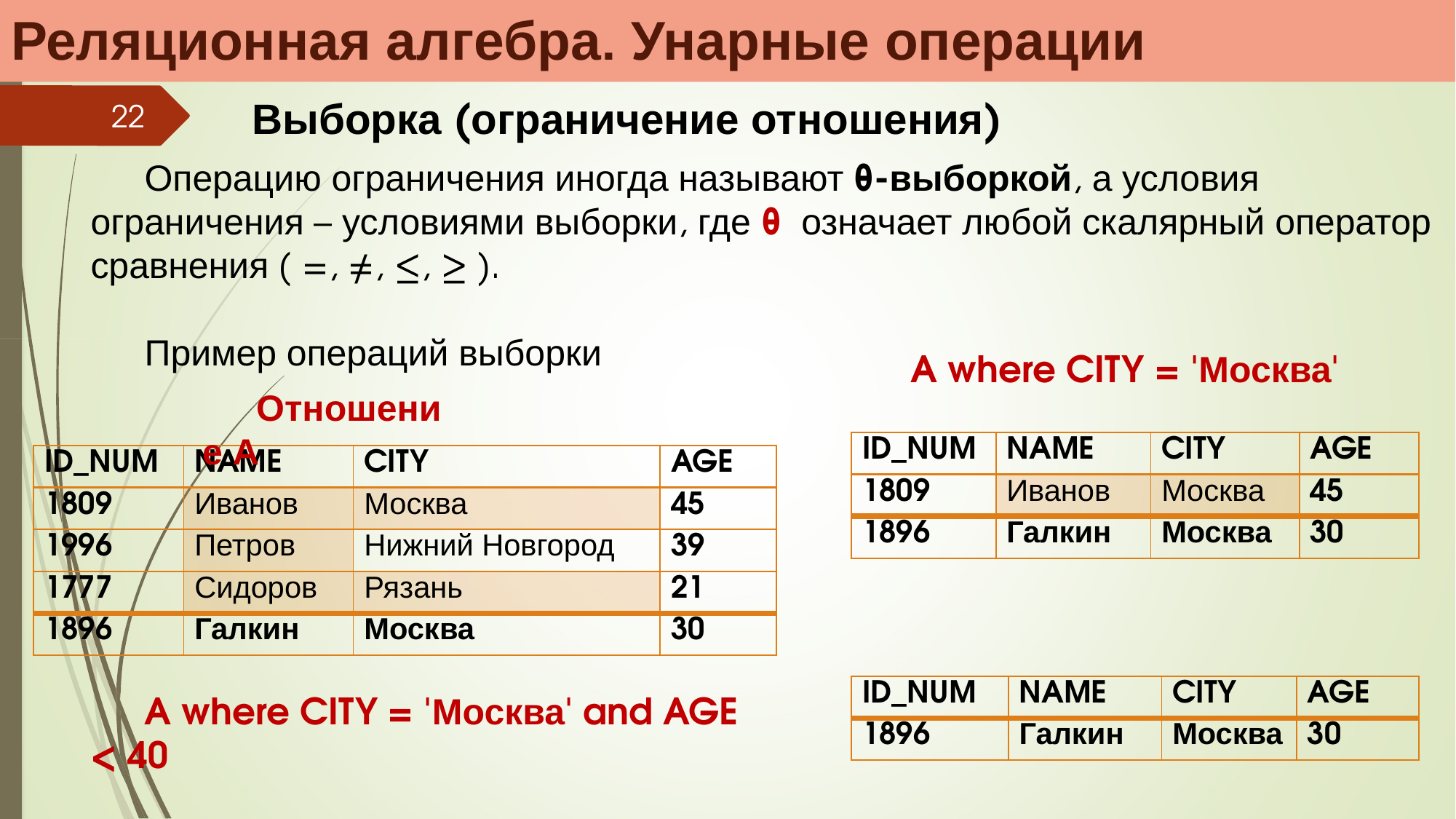

Реляционная алгебра. Унарные операции
Выборка (ограничение отношения)
22
Операцию ограничения иногда называют θ-выборкой, а условия ограничения – условиями выборки, где θ  означает любой скалярный оператор сравнения ( =, ≠, ≤, ≥ ).

Пример операций выборки

A where CITY = 'Москва'
Отношение А
| ID\_NUM | NAME | CITY | AGE |
| --- | --- | --- | --- |
| 1809 | Иванов | Москва | 45 |
| 1896 | Галкин | Москва | 30 |
| ID\_NUM | NAME | CITY | AGE |
| --- | --- | --- | --- |
| 1809 | Иванов | Москва | 45 |
| 1996 | Петров | Нижний Новгород | 39 |
| 1777 | Сидоров | Рязань | 21 |
| 1896 | Галкин | Москва | 30 |
| ID\_NUM | NAME | CITY | AGE |
| --- | --- | --- | --- |
| 1896 | Галкин | Москва | 30 |
A where CITY = 'Москва' and AGE < 40